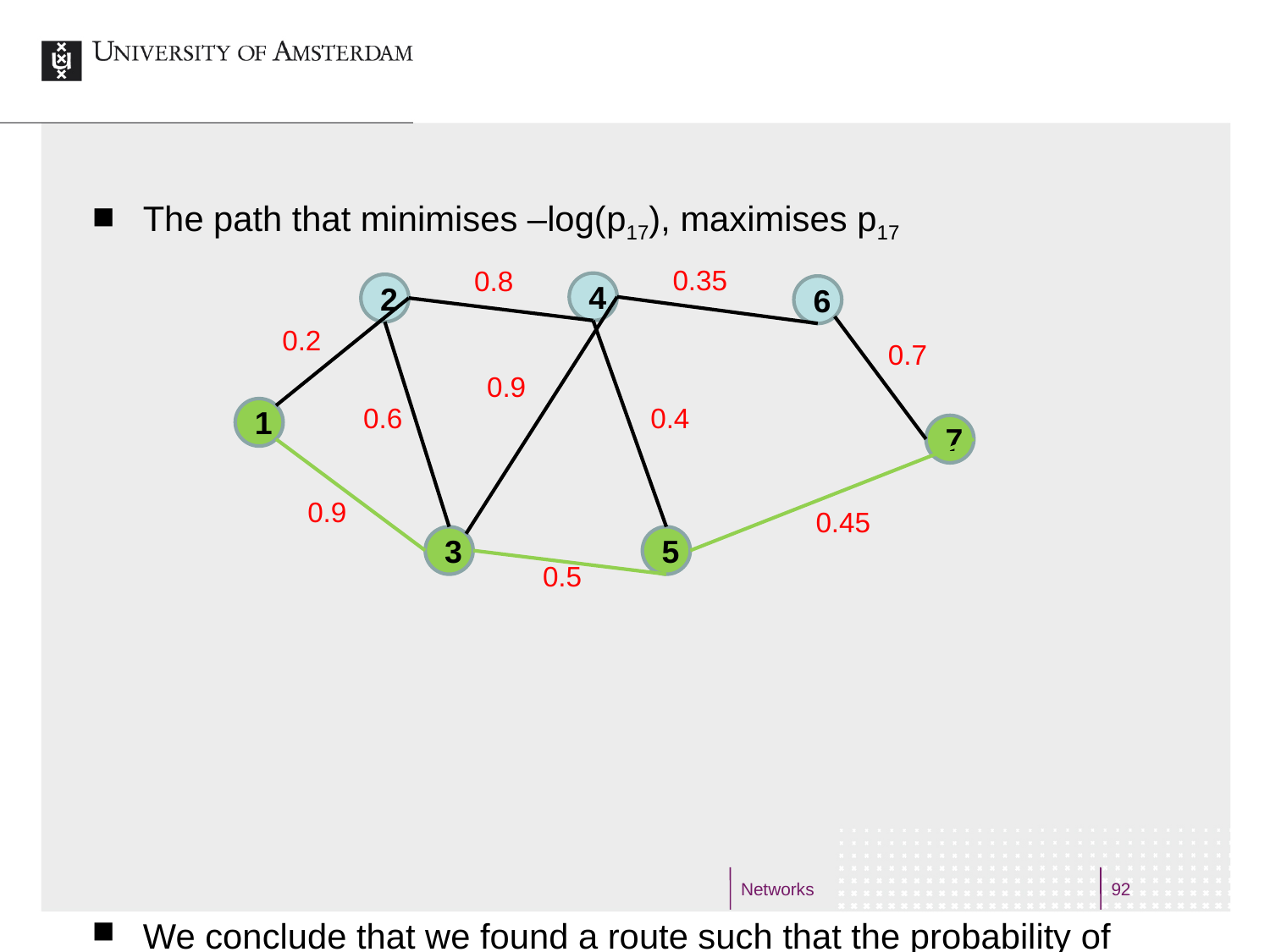

The path that minimises –log(p17), maximises p17

We conclude that we found a route such that the probability of not getting stuck in a traffic jam is					p17 = 0.9 × 0.5 × 0.45 ≈ 0.20

0.35
0.8
4
2
6
0.2
0.7
0.9
0.6
0.4
1
7
0.9
0.45
3
5
0.5
Networks
92